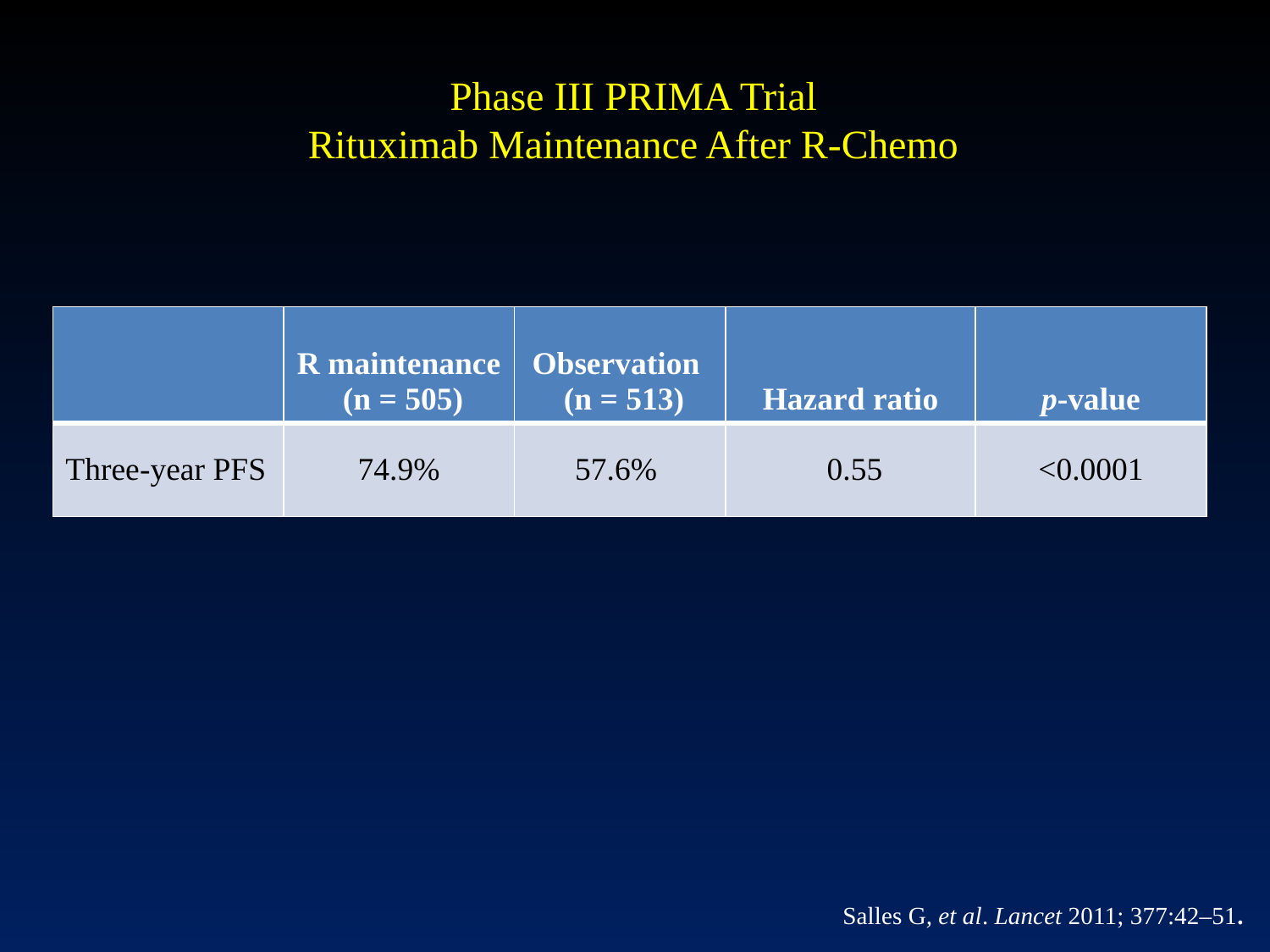

# Phase III PRIMA Trial Rituximab Maintenance After R-Chemo
|  | R maintenance (n = 505) | Observation (n = 513) | Hazard ratio | p-value |
| --- | --- | --- | --- | --- |
| Three-year PFS | 74.9% | 57.6% | 0.55 | <0.0001 |
Salles G, et al. Lancet 2011; 377:42–51.